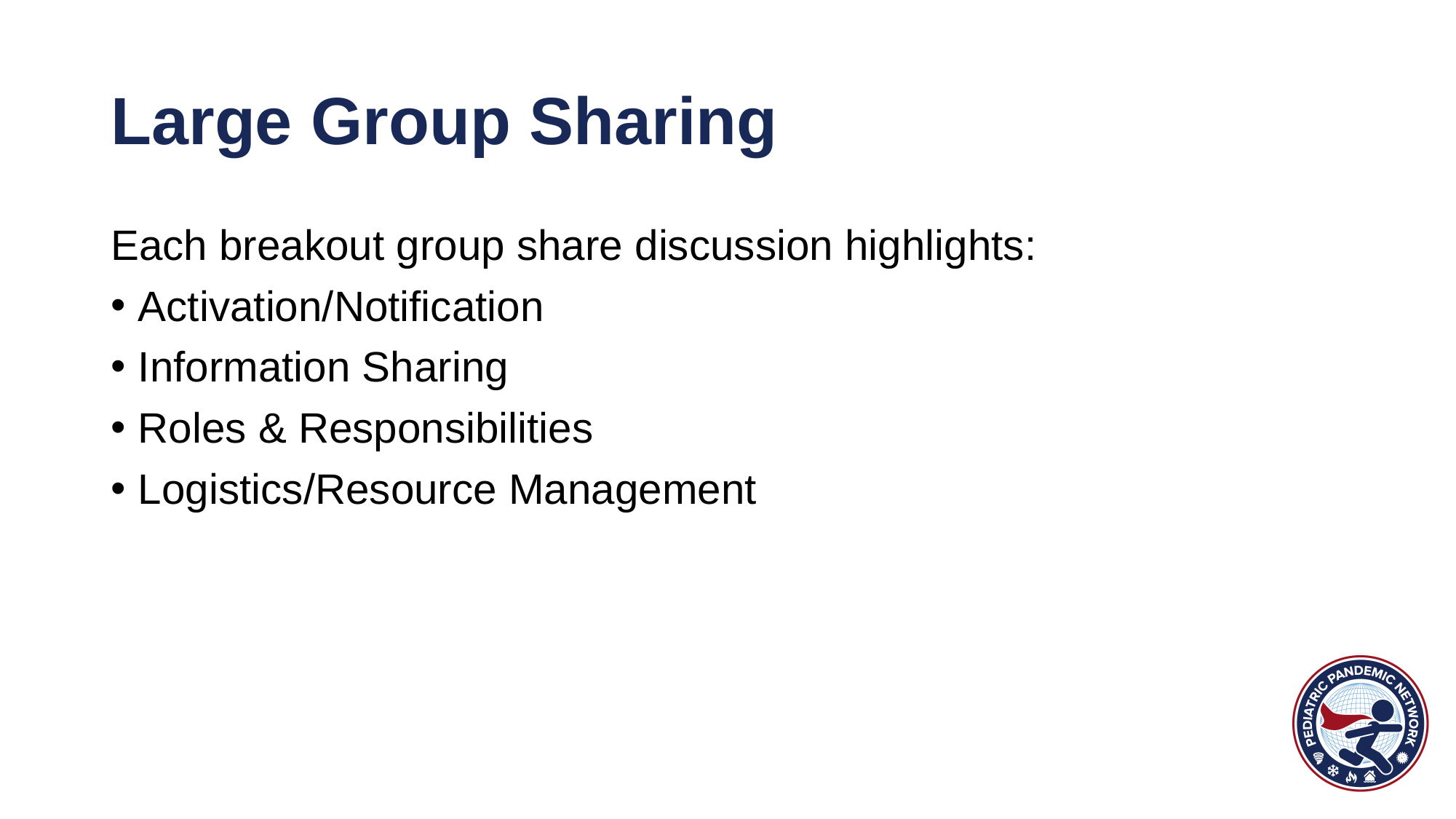

# Large Group Sharing
Each breakout group share discussion highlights:
Activation/Notification
Information Sharing
Roles & Responsibilities
Logistics/Resource Management